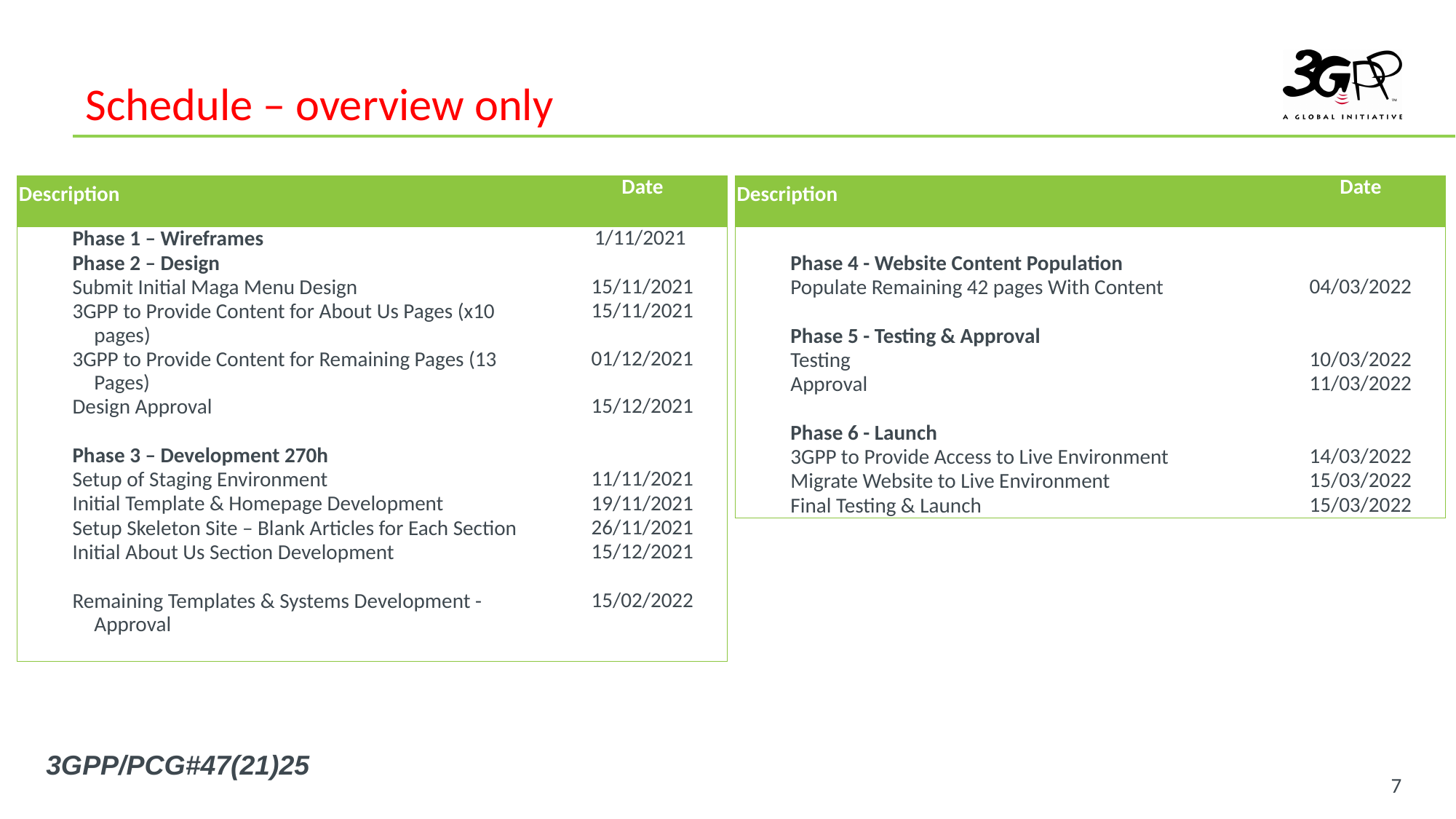

# Schedule – overview only
| Description | Date |
| --- | --- |
| Phase 1 – Wireframes | 1/11/2021 |
| Phase 2 – Design |  |
| Submit Initial Maga Menu Design | 15/11/2021 |
| 3GPP to Provide Content for About Us Pages (x10 pages) | 15/11/2021 |
| 3GPP to Provide Content for Remaining Pages (13 Pages) | 01/12/2021 |
| Design Approval | 15/12/2021 |
|  |  |
| Phase 3 – Development 270h |  |
| Setup of Staging Environment | 11/11/2021 |
| Initial Template & Homepage Development | 19/11/2021 |
| Setup Skeleton Site – Blank Articles for Each Section | 26/11/2021 |
| Initial About Us Section Development | 15/12/2021 |
|  |  |
| Remaining Templates & Systems Development - Approval | 15/02/2022 |
|  |  |
| Description | Date |
| --- | --- |
|  |  |
| Phase 4 - Website Content Population |  |
| Populate Remaining 42 pages With Content | 04/03/2022 |
|  |  |
| Phase 5 - Testing & Approval |  |
| Testing | 10/03/2022 |
| Approval | 11/03/2022 |
|  |  |
| Phase 6 - Launch |  |
| 3GPP to Provide Access to Live Environment | 14/03/2022 |
| Migrate Website to Live Environment | 15/03/2022 |
| Final Testing & Launch | 15/03/2022 |